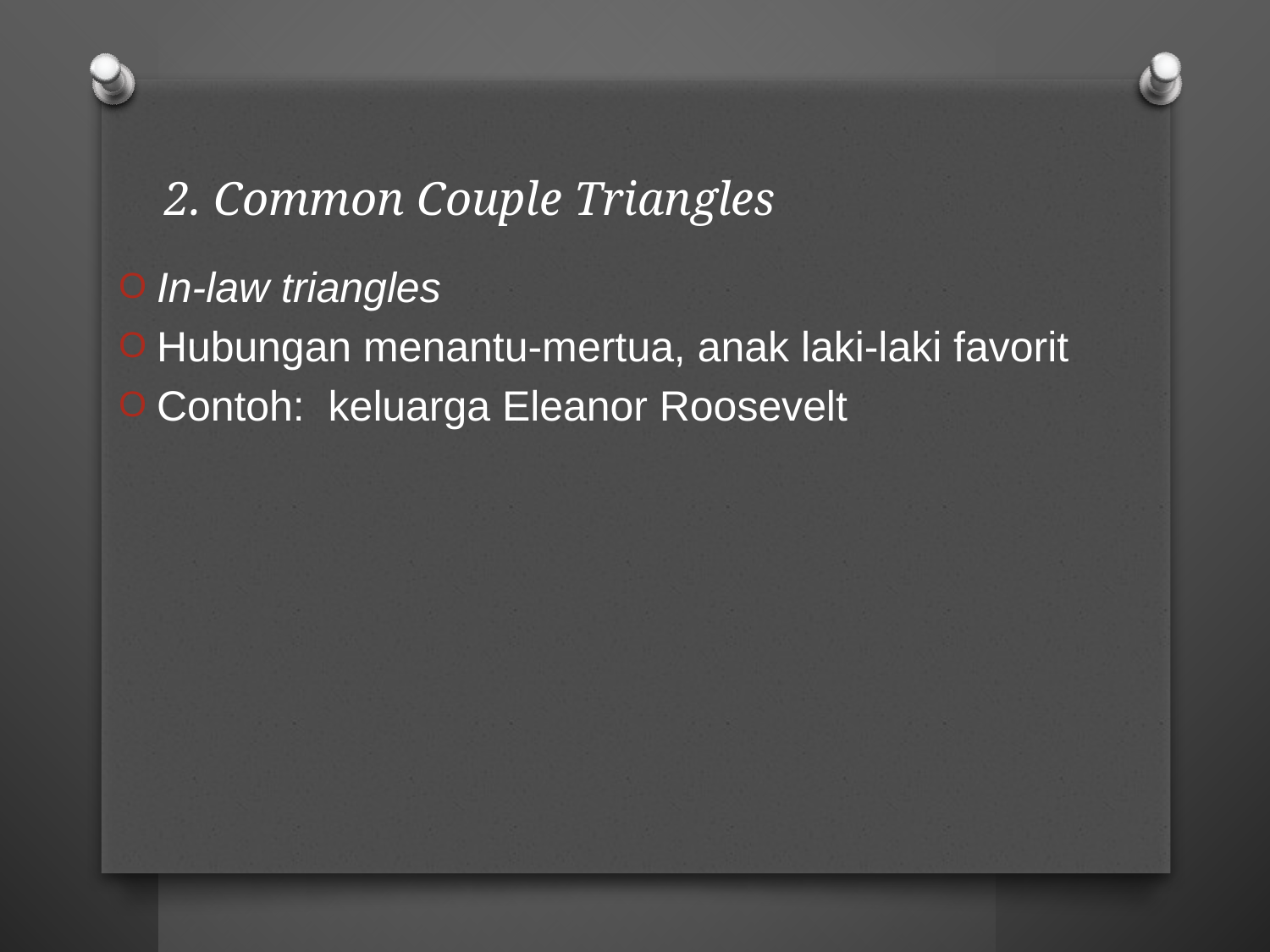

# 2. Common Couple Triangles
In-law triangles
Hubungan menantu-mertua, anak laki-laki favorit
Contoh:  keluarga Eleanor Roosevelt